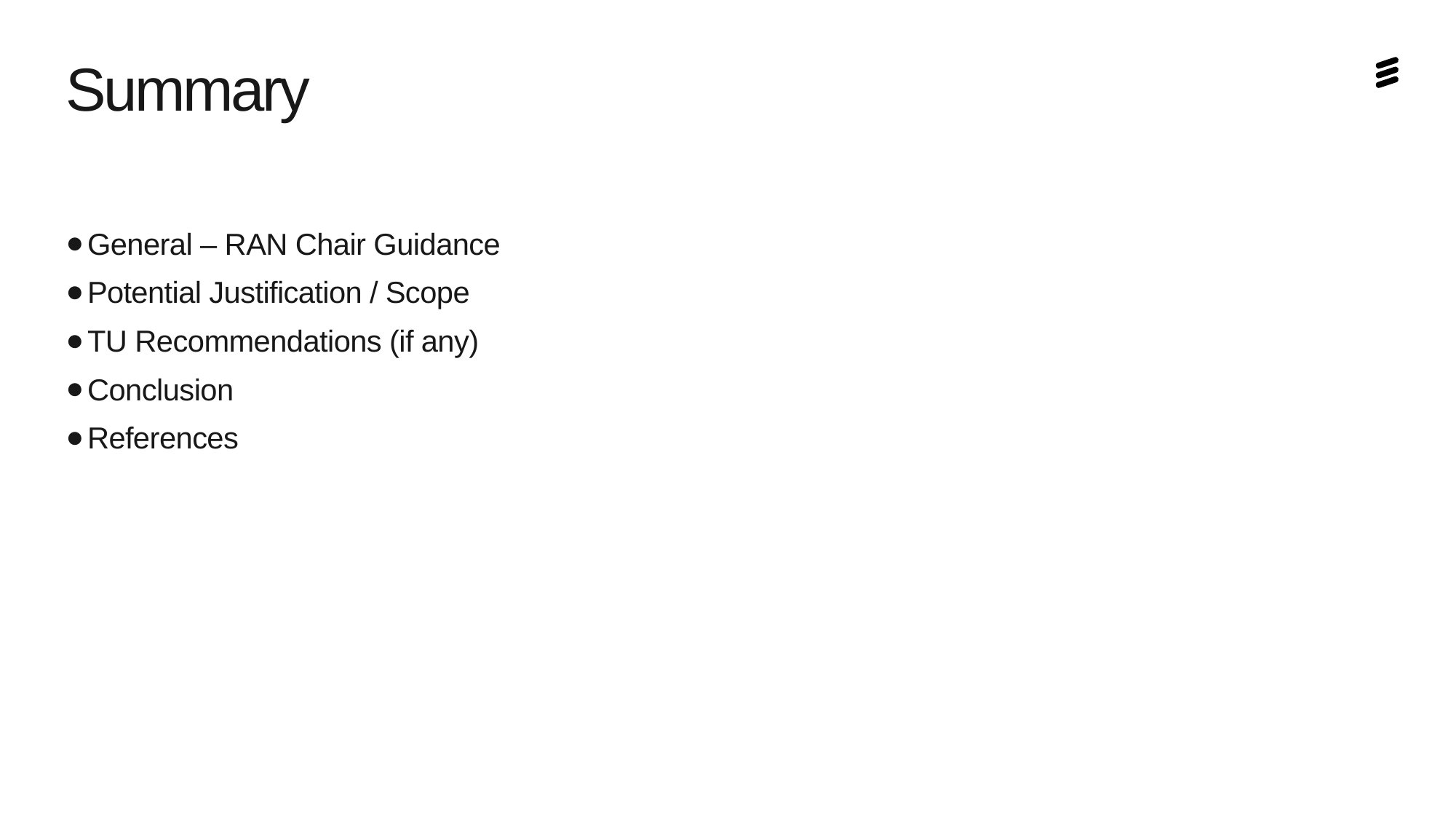

# Summary
General – RAN Chair Guidance
Potential Justification / Scope
TU Recommendations (if any)
Conclusion
References